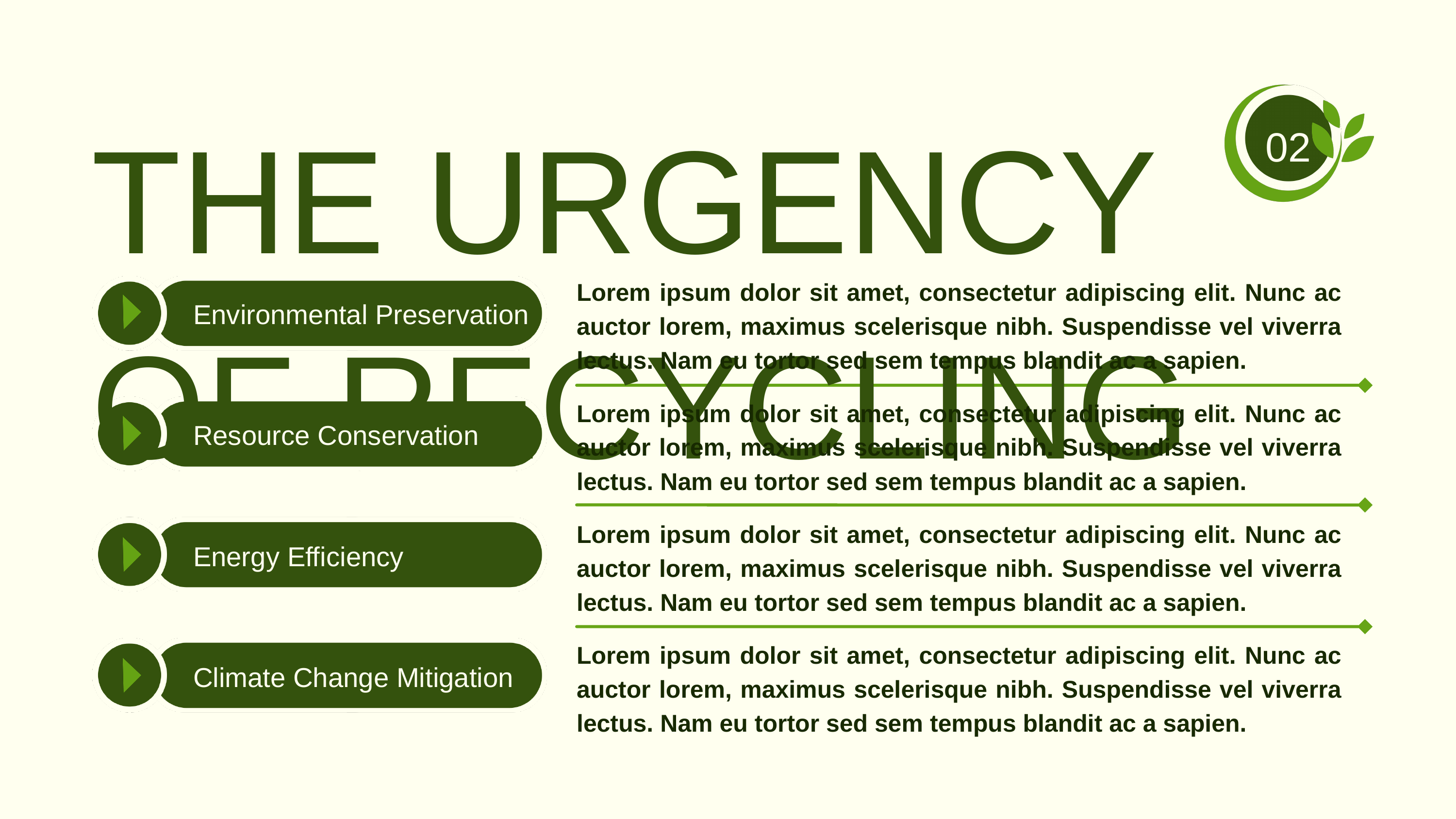

THE URGENCY OF RECYCLING

02
Lorem ipsum dolor sit amet, consectetur adipiscing elit. Nunc ac auctor lorem, maximus scelerisque nibh. Suspendisse vel viverra lectus. Nam eu tortor sed sem tempus blandit ac a sapien.

Environmental Preservation

Lorem ipsum dolor sit amet, consectetur adipiscing elit. Nunc ac auctor lorem, maximus scelerisque nibh. Suspendisse vel viverra lectus. Nam eu tortor sed sem tempus blandit ac a sapien.
Resource Conservation

Lorem ipsum dolor sit amet, consectetur adipiscing elit. Nunc ac auctor lorem, maximus scelerisque nibh. Suspendisse vel viverra lectus. Nam eu tortor sed sem tempus blandit ac a sapien.
Energy Efficiency

Lorem ipsum dolor sit amet, consectetur adipiscing elit. Nunc ac auctor lorem, maximus scelerisque nibh. Suspendisse vel viverra lectus. Nam eu tortor sed sem tempus blandit ac a sapien.
Climate Change Mitigation